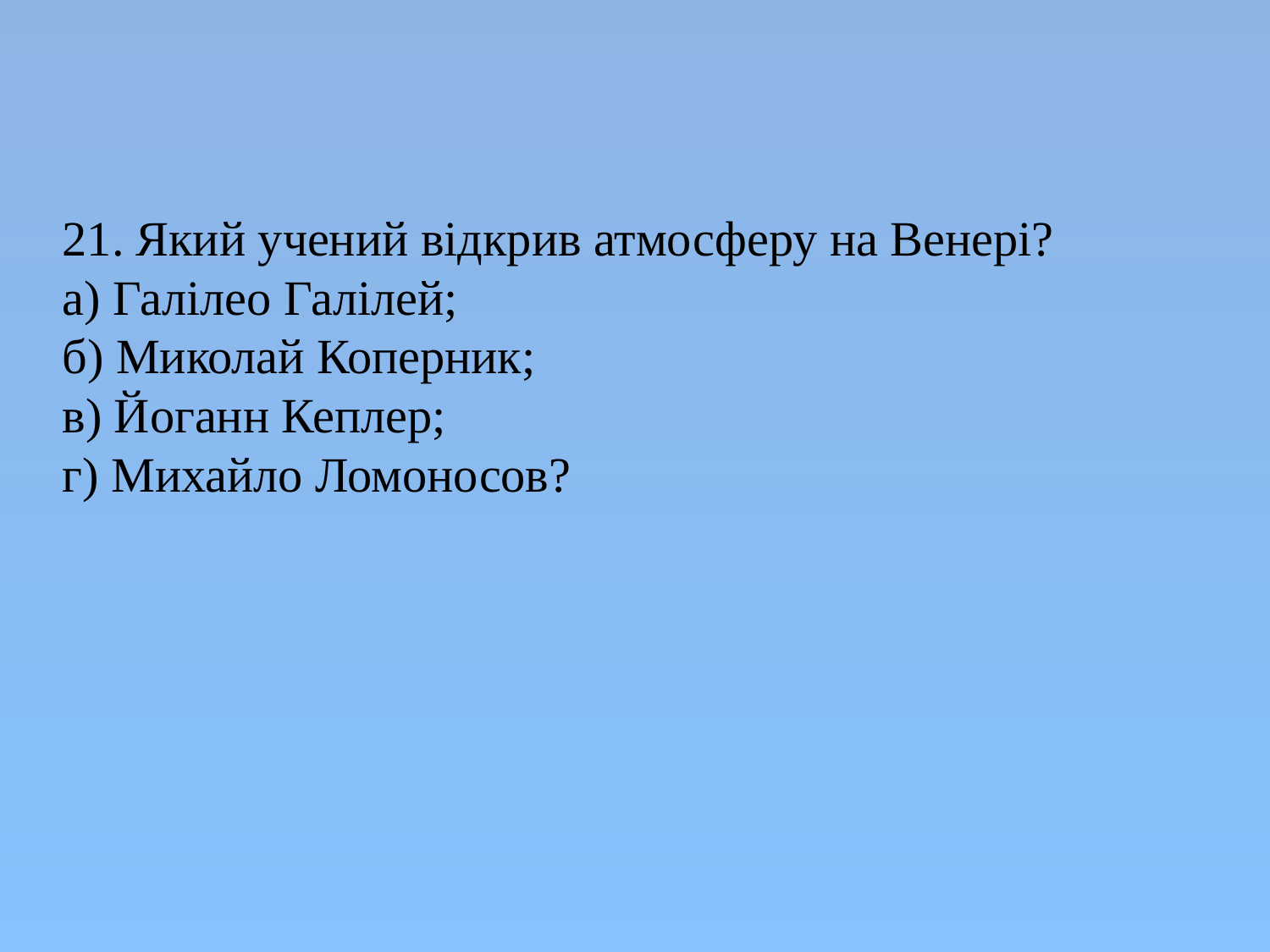

21. Який учений відкрив атмосферу на Венері?
а) Галілео Галілей;
б) Миколай Коперник;
в) Йоганн Кеплер;
г) Михайло Ломоносов?